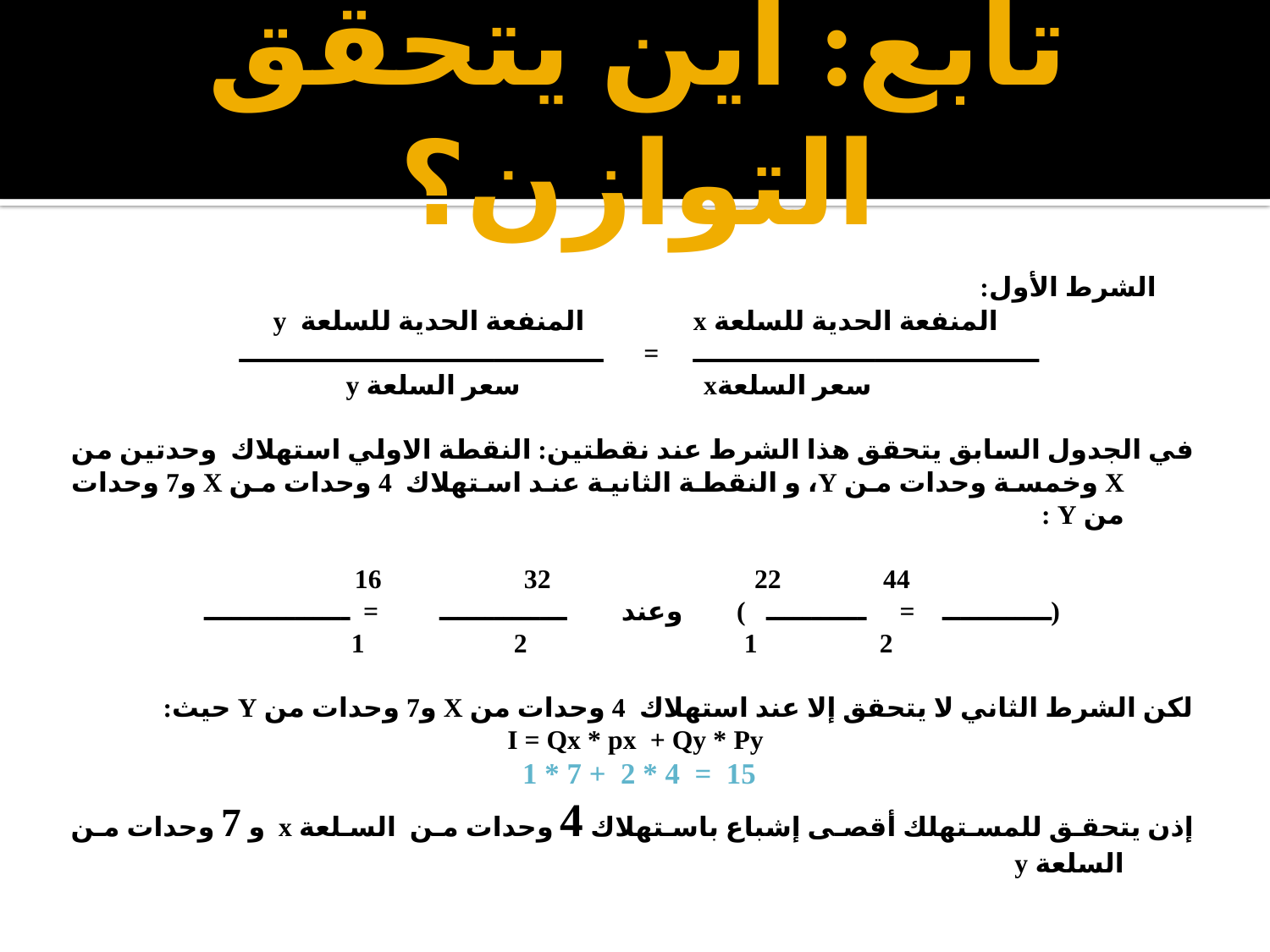

# تابع: أين يتحقق التوازن؟
    الشرط الأول:
المنفعة الحدية للسلعة x                المنفعة الحدية للسلعة  y
 ــــــــــــــــــــــــــــــــــــــ     =      ــــــــــــــــــــــــــــــــــــــــ
       سعر السلعةx                           سعر السلعة y

في الجدول السابق يتحقق هذا الشرط عند نقطتين: النقطة الاولي استهلاك  وحدتين من X وخمسة وحدات من Y، و النقطة الثانية عند استهلاك  4 وحدات من X و7 وحدات من Y :

   44               22                              32                     16
(ــــــــــــ    =     ـــــــــــ   )        وعند        ــــــــــــــ         =  ــــــــــــــــ
    2                  1                                2                      1

لكن الشرط الثاني لا يتحقق إلا عند استهلاك  4 وحدات من X و7 وحدات من Y حيث:
I = Qx * px  + Qy * Py
15  =  4 * 2  + 7 * 1
إذن يتحقق للمستهلك أقصى إشباع باستهلاك 4 وحدات من  السلعة x  و 7 وحدات من السلعة y